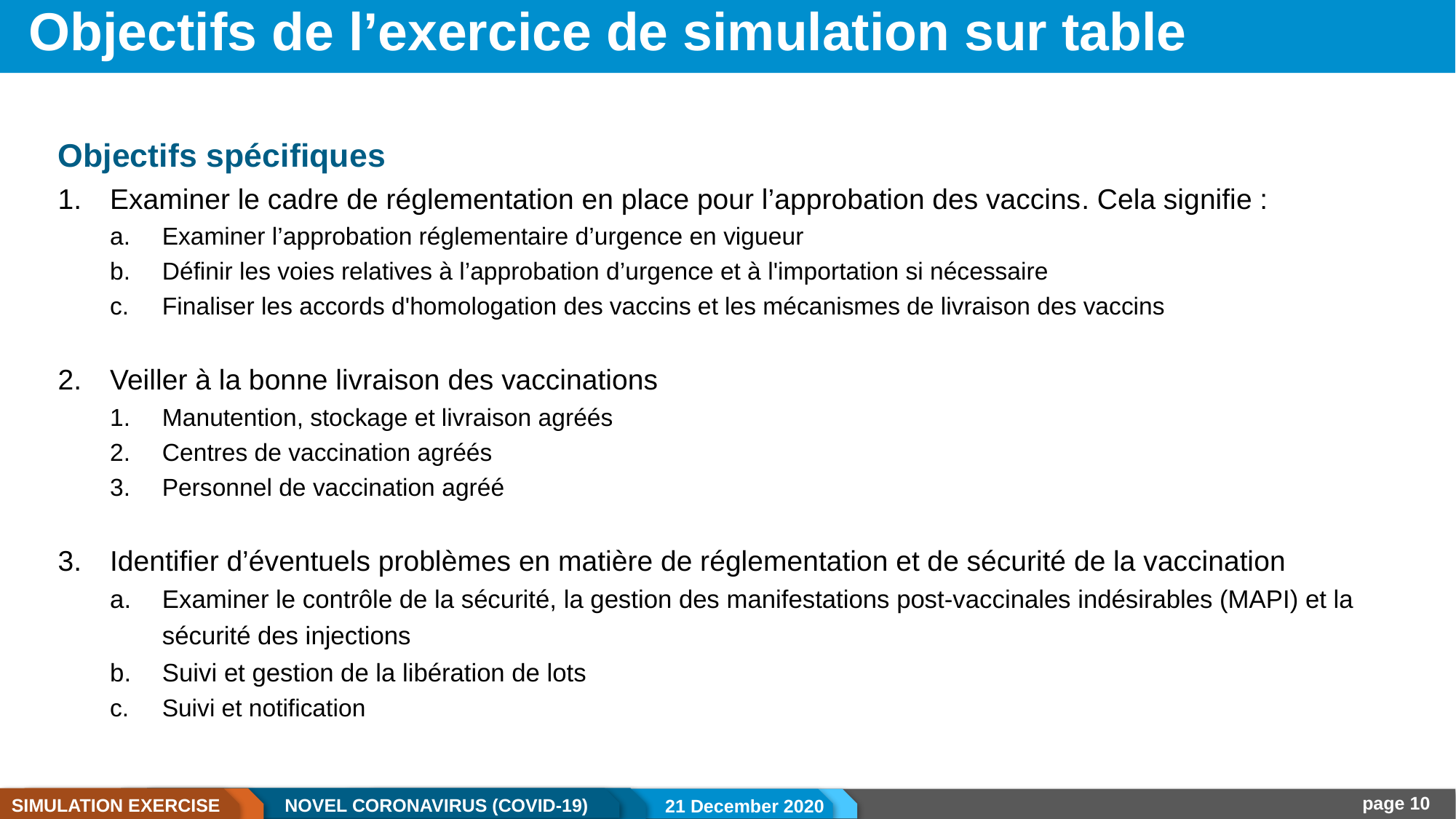

# Objectifs de l’exercice de simulation sur table
Objectifs spécifiques
Examiner le cadre de réglementation en place pour l’approbation des vaccins. Cela signifie :
Examiner l’approbation réglementaire d’urgence en vigueur
Définir les voies relatives à l’approbation d’urgence et à l'importation si nécessaire
Finaliser les accords d'homologation des vaccins et les mécanismes de livraison des vaccins

Veiller à la bonne livraison des vaccinations
Manutention, stockage et livraison agréés
Centres de vaccination agréés
Personnel de vaccination agréé

Identifier d’éventuels problèmes en matière de réglementation et de sécurité de la vaccination
Examiner le contrôle de la sécurité, la gestion des manifestations post-vaccinales indésirables (MAPI) et la sécurité des injections
Suivi et gestion de la libération de lots
Suivi et notification

21 December 2020